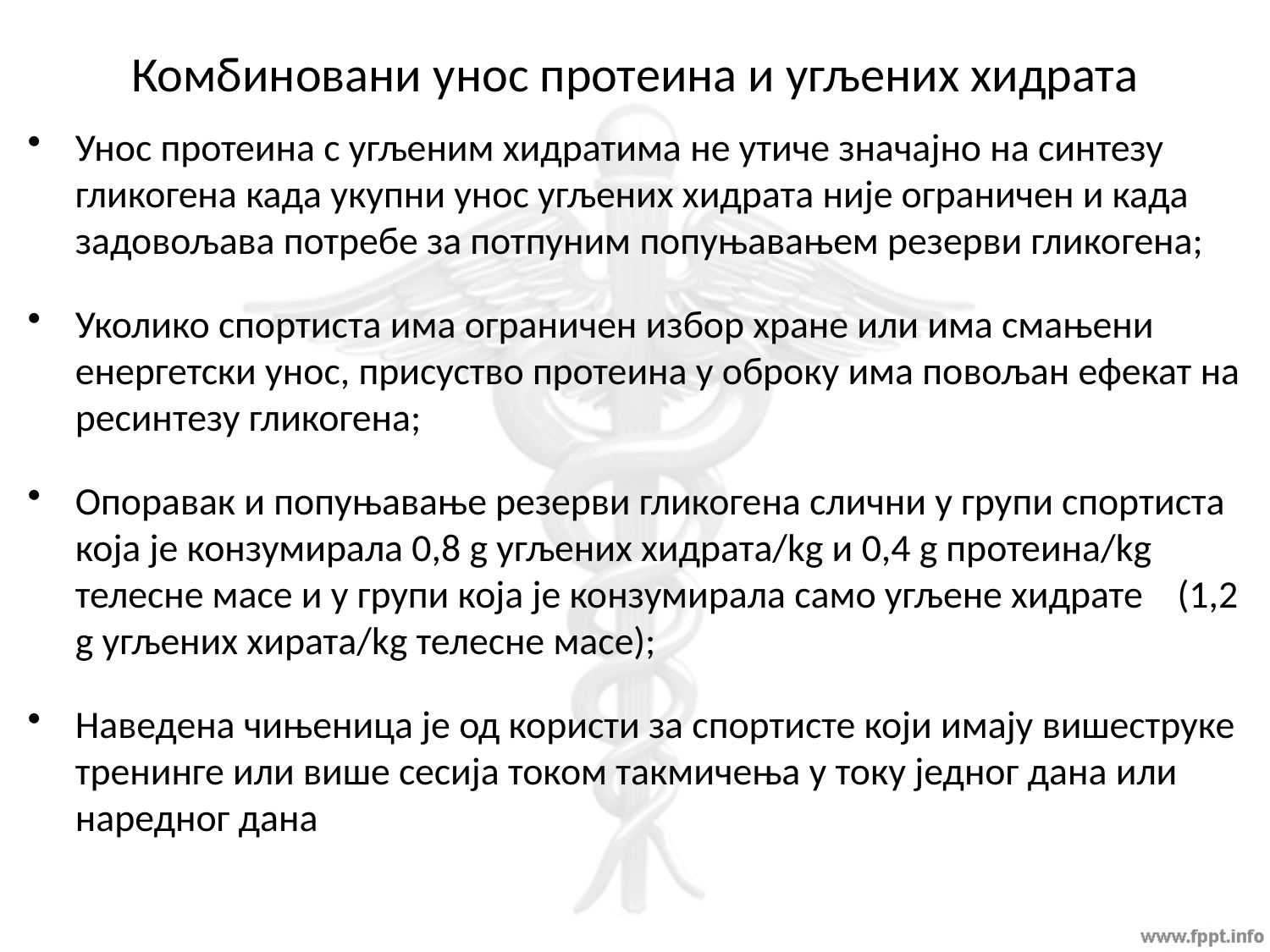

# Комбиновани унос протеина и угљених хидрата
Унос протеина с угљеним хидратима не утиче значајно на синтезу гликогена када укупни унос угљених хидрата није ограничен и када задовољава потребе за потпуним попуњавањем резерви гликогена;

Уколико спортиста има ограничен избор хране или има смањени енергетски унос, присуство протеина у оброку има повољан ефекат на ресинтезу гликогена;

Опоравак и попуњавање резерви гликогена слични у групи спортиста која је конзумирала 0,8 g угљених хидрата/kg и 0,4 g протеина/kg телесне масе и у групи која је конзумирала само угљене хидрате    (1,2 g угљених хирата/kg телесне масе);

Наведена чињеница је од користи за спортисте који имају вишеструке тренинге или више сесија током такмичења у току једног дана или наредног дана